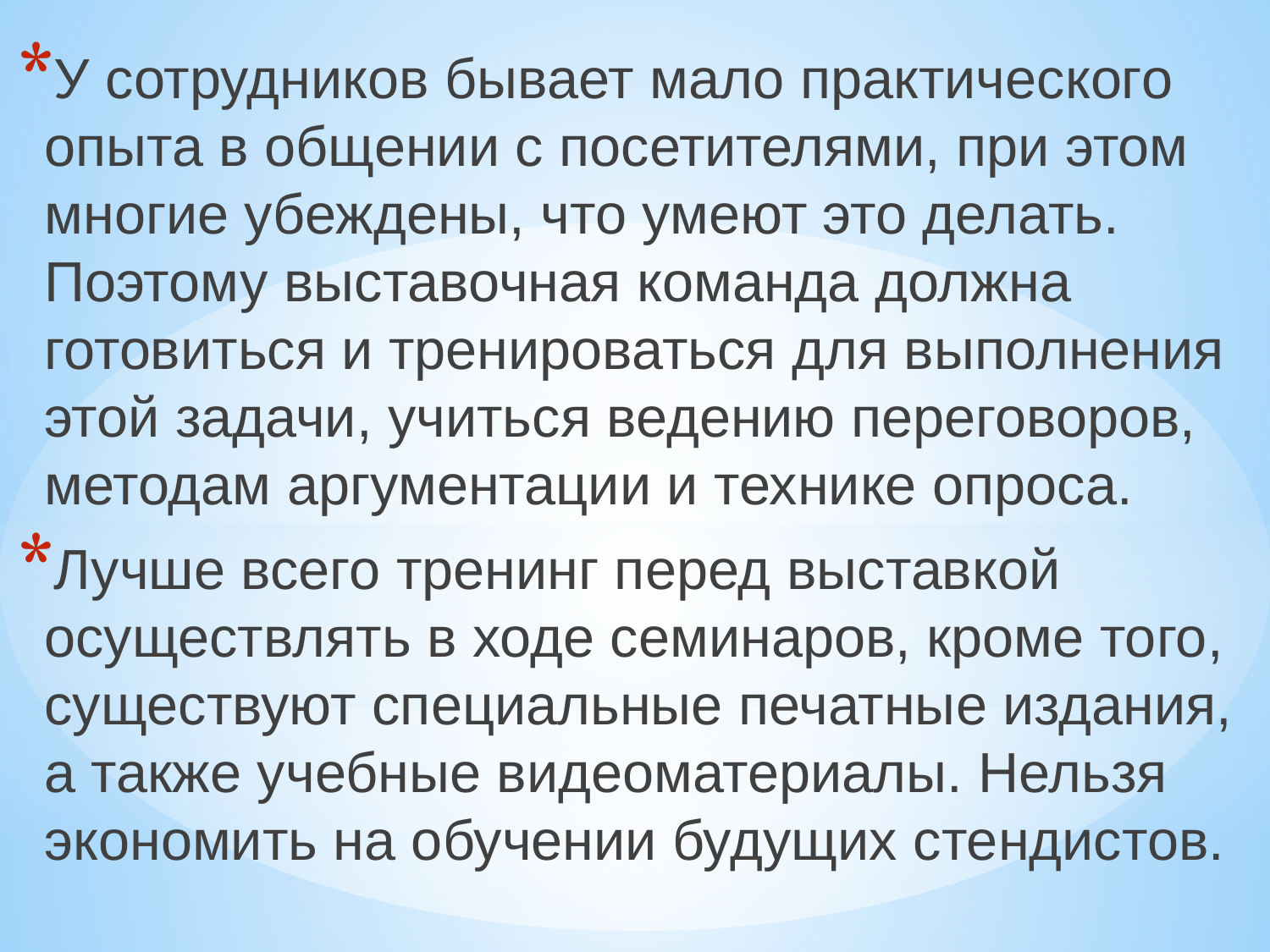

У сотрудников бывает мало практического опыта в общении с посетителями, при этом многие убеждены, что умеют это делать. Поэтому выставочная команда должна готовиться и тренироваться для выполнения этой задачи, учиться ведению переговоров, методам аргументации и технике опроса.
Лучше всего тренинг перед выставкой осуществлять в ходе семинаров, кроме того, существуют специальные печатные издания, а также учебные видеоматериалы. Нельзя экономить на обучении будущих стендистов.
#